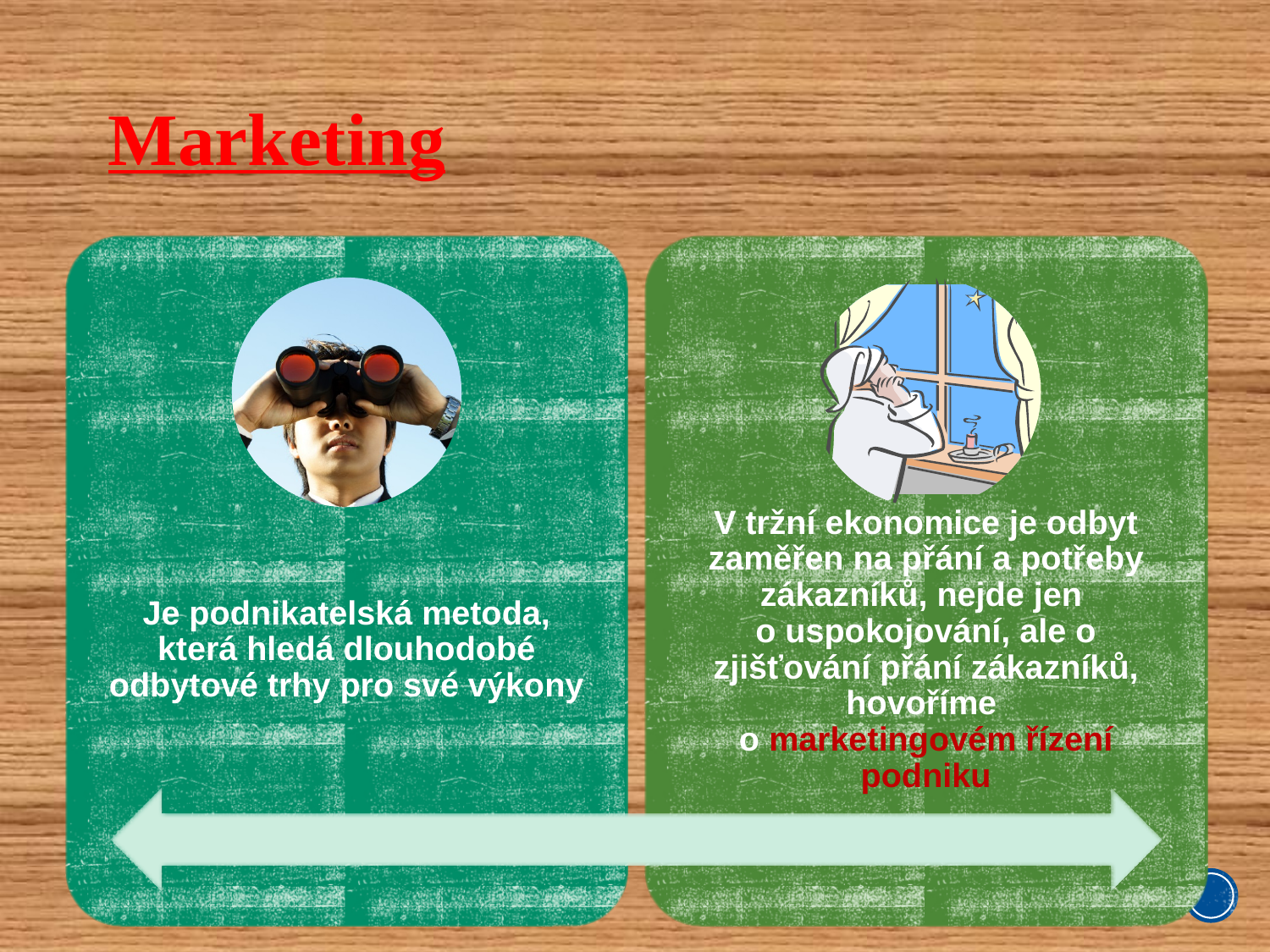

# Marketing
Je podnikatelská metoda, která hledá dlouhodobé odbytové trhy pro své výkony
V tržní ekonomice je odbyt zaměřen na přání a potřeby zákazníků, nejde jen
o uspokojování, ale o zjišťování přání zákazníků, hovoříme
o marketingovém řízení podniku